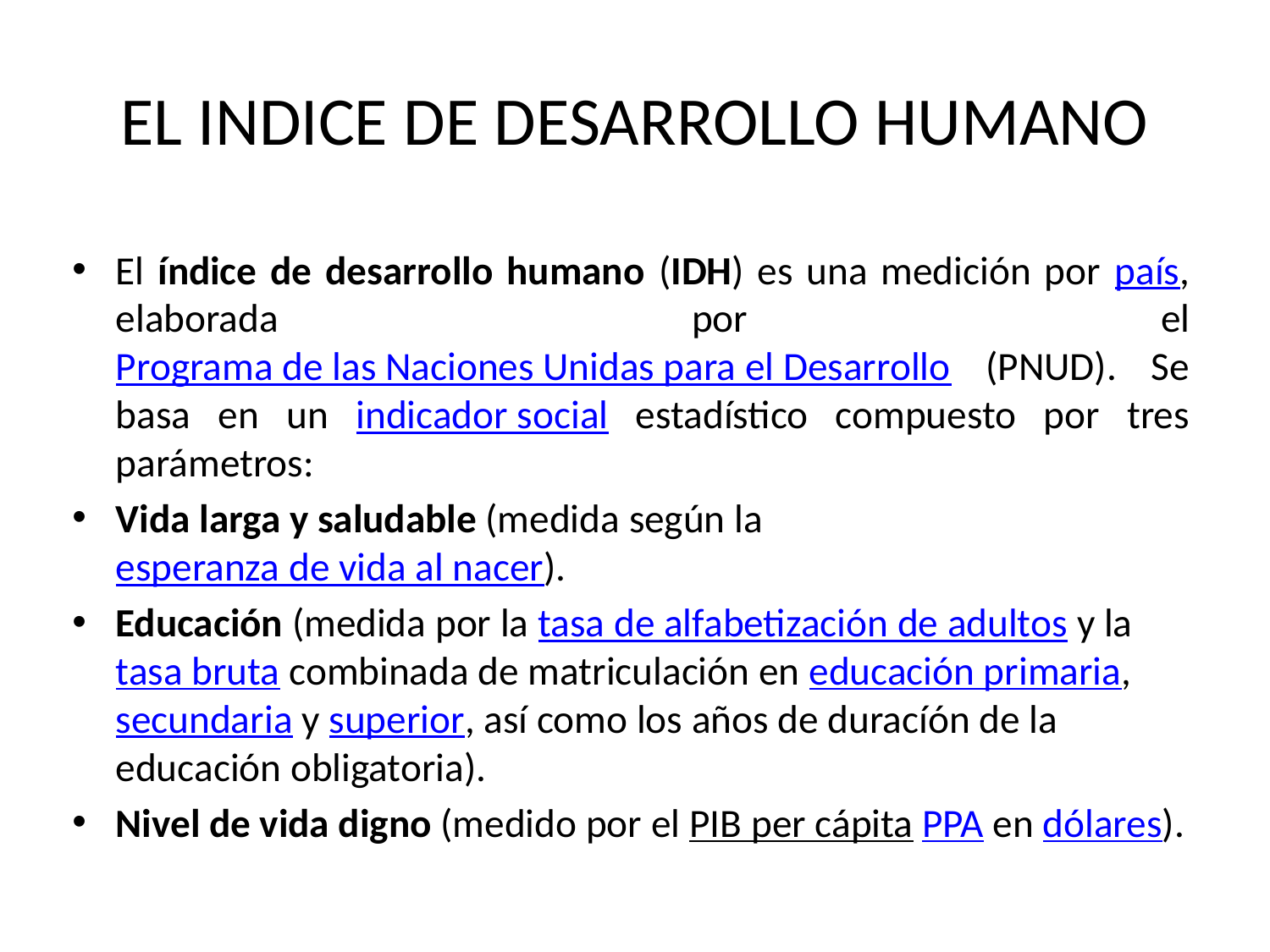

# EL INDICE DE DESARROLLO HUMANO
El índice de desarrollo humano (IDH) es una medición por país, elaborada por el Programa de las Naciones Unidas para el Desarrollo (PNUD). Se basa en un indicador social estadístico compuesto por tres parámetros:
Vida larga y saludable (medida según la esperanza de vida al nacer).
Educación (medida por la tasa de alfabetización de adultos y la tasa bruta combinada de matriculación en educación primaria, secundaria y superior, así como los años de duracíón de la educación obligatoria).
Nivel de vida digno (medido por el PIB per cápita PPA en dólares).